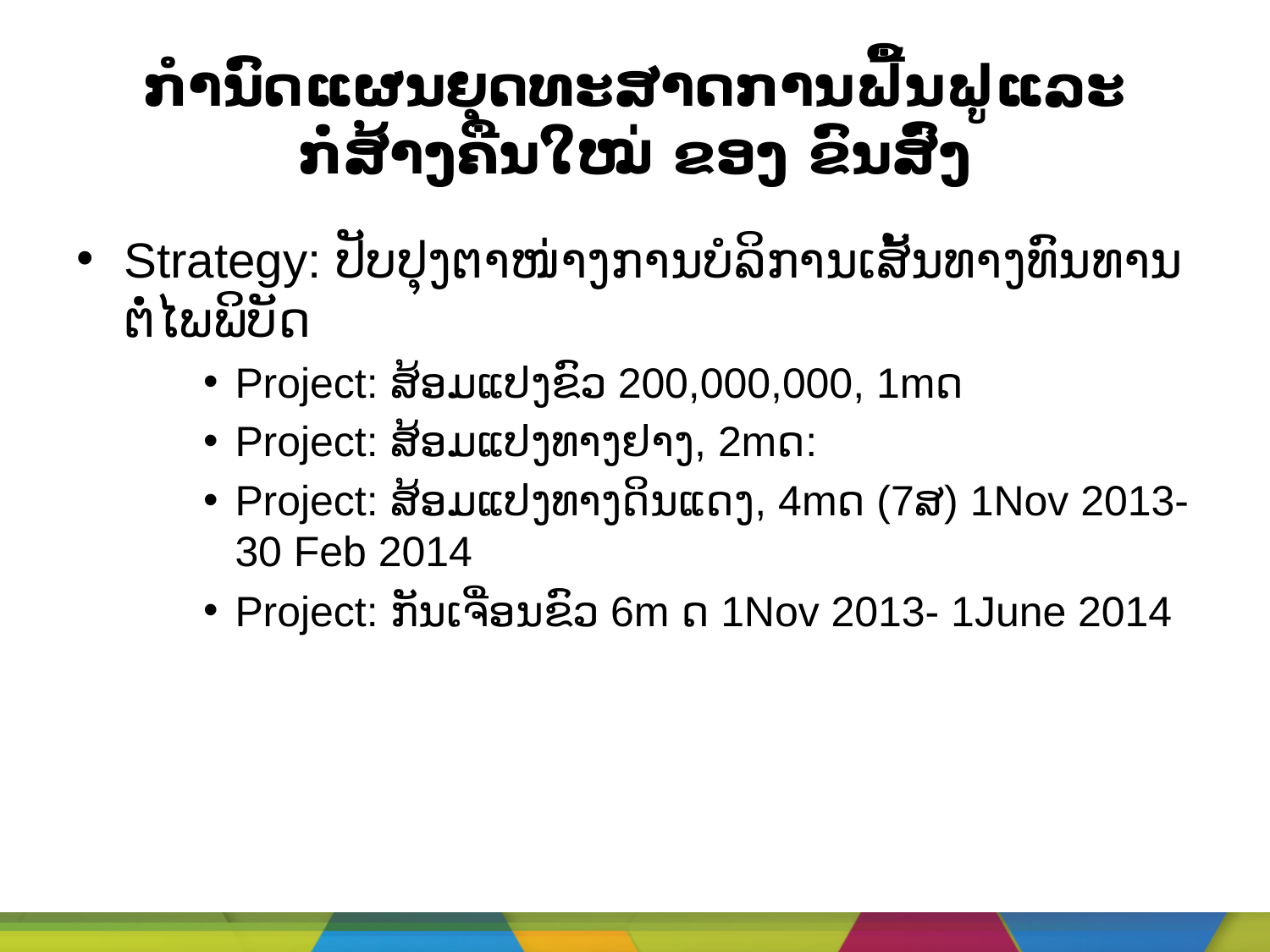

# ກຳນົດ​​ແຜນ​ຍຸດ​ທະ​ສາດການຟື້ນຟູແລະກໍ່ສ້າງຄືນໃໝ່ ຂອງ ຂົນສົ່ງ
Strategy: ປັບປຸງຕາໜ່າງການບໍລິການເສັ້ນທາງທົນທານຕໍ່ໄພພິບັດ
Project: ສ້ອມແປງຂົວ 200,000,000, 1mດ
Project: ສ້ອມແປງທາງຢາງ, 2mດ:
Project: ສ້ອມແປງທາງດິນແດງ, 4mດ (7ສ) 1Nov 2013-30 Feb 2014
Project: ກັນເຈື່ອນຂົວ 6m ດ 1Nov 2013- 1June 2014